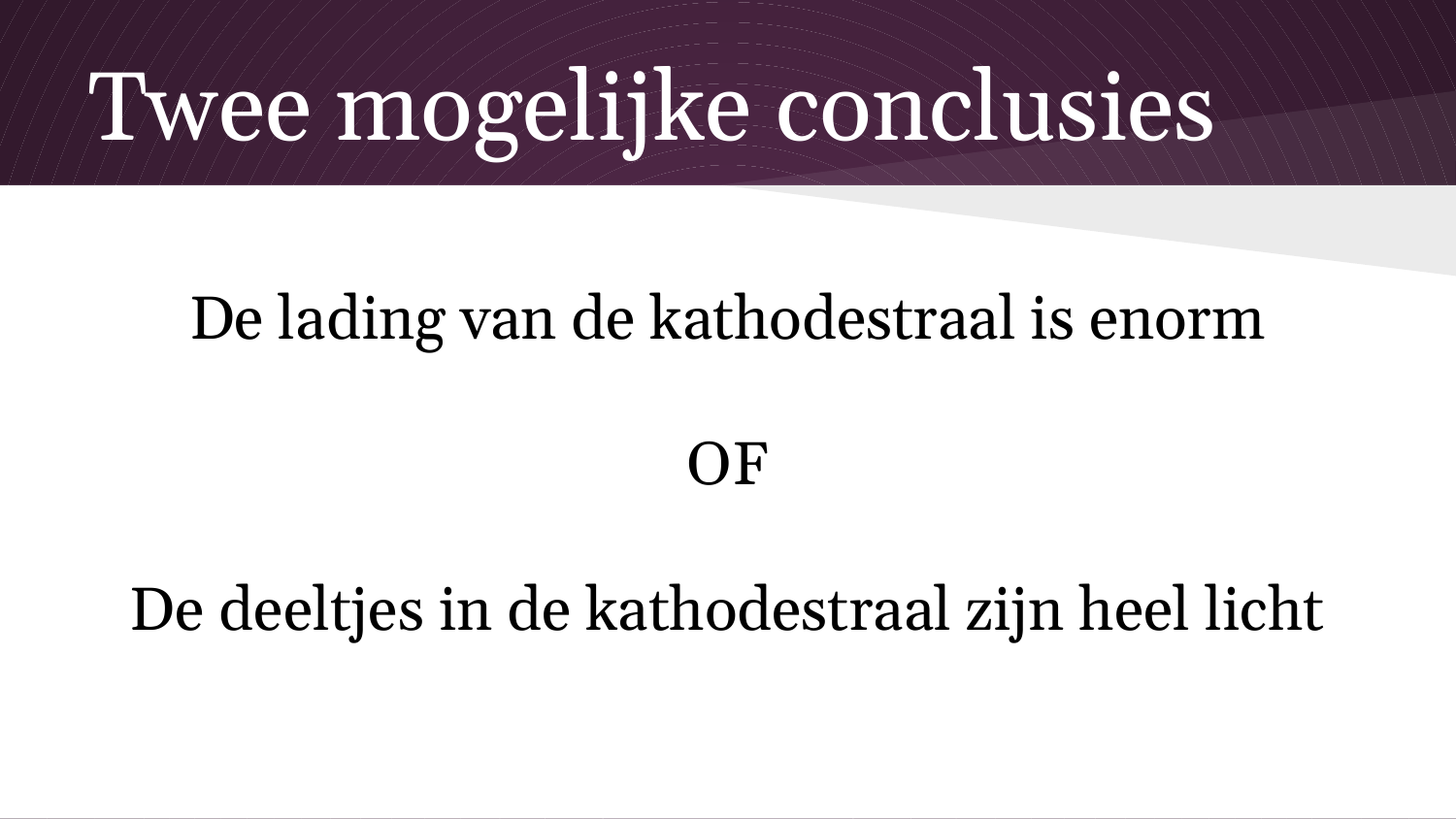

# Twee mogelijke conclusies

De lading van de kathodestraal is enorm

OF

De deeltjes in de kathodestraal zijn heel licht